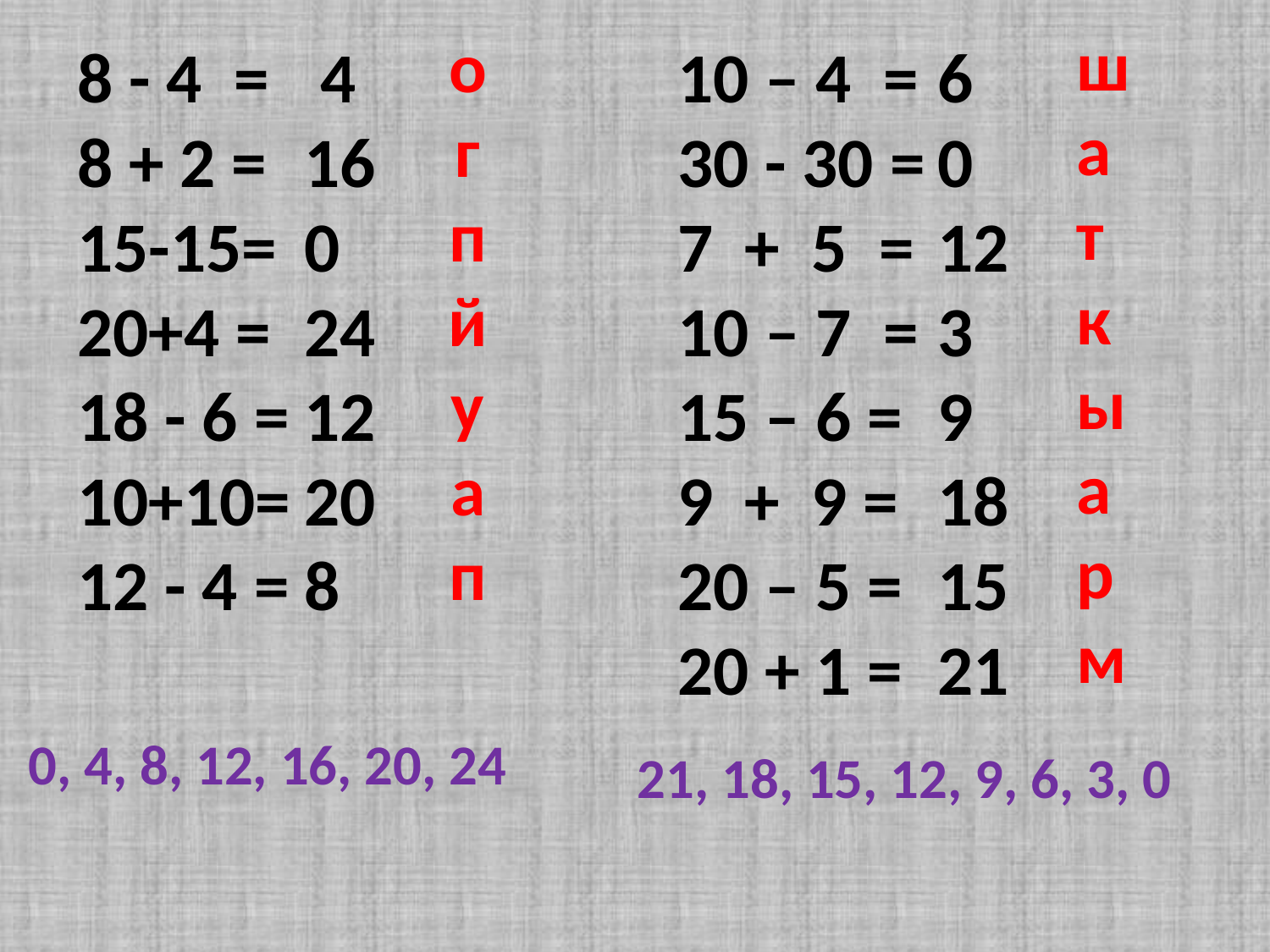

ш
а
т
к
ы
а
р
м

о
г
п
й
у
а
п
  4
 16
 0
 24
 12
 20
 8
8 - 4  =
8 + 2 =
15-15=
20+4 =
18 - 6 =
10+10=
12 - 4 =

10 – 4  =
30 - 30 =
7  +  5  =
10 – 7  =
15 – 6 =
9  +  9 =
20 – 5 =
20 + 1 =
6
0
12
3
9
18
15
21
0, 4, 8, 12, 16, 20, 24
21, 18, 15, 12, 9, 6, 3, 0